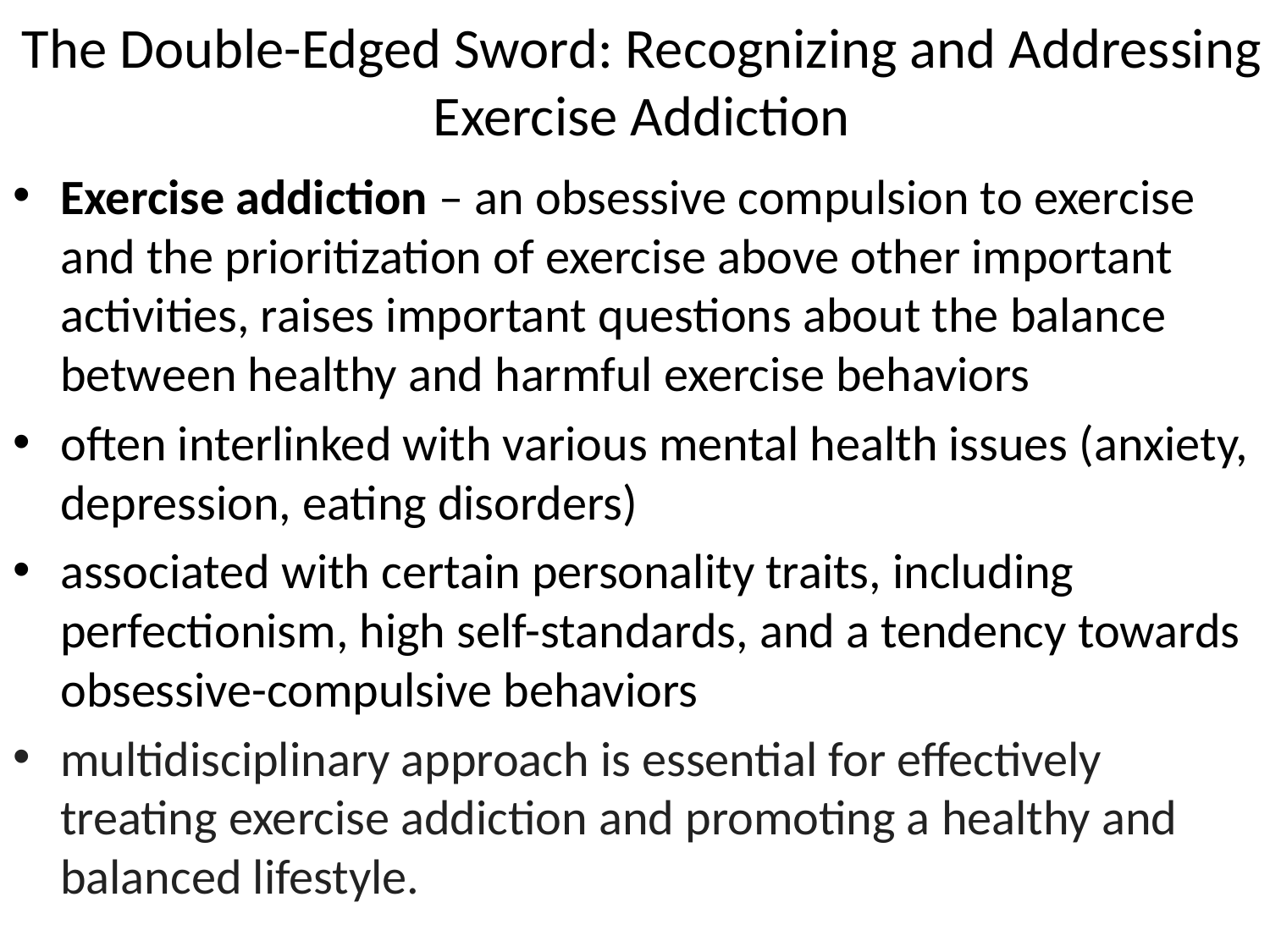

# The Double-Edged Sword: Recognizing and Addressing Exercise Addiction
Exercise addiction – an obsessive compulsion to exercise and the prioritization of exercise above other important activities, raises important questions about the balance between healthy and harmful exercise behaviors
often interlinked with various mental health issues (anxiety, depression, eating disorders)
associated with certain personality traits, including perfectionism, high self-standards, and a tendency towards obsessive-compulsive behaviors
multidisciplinary approach is essential for effectively treating exercise addiction and promoting a healthy and balanced lifestyle.